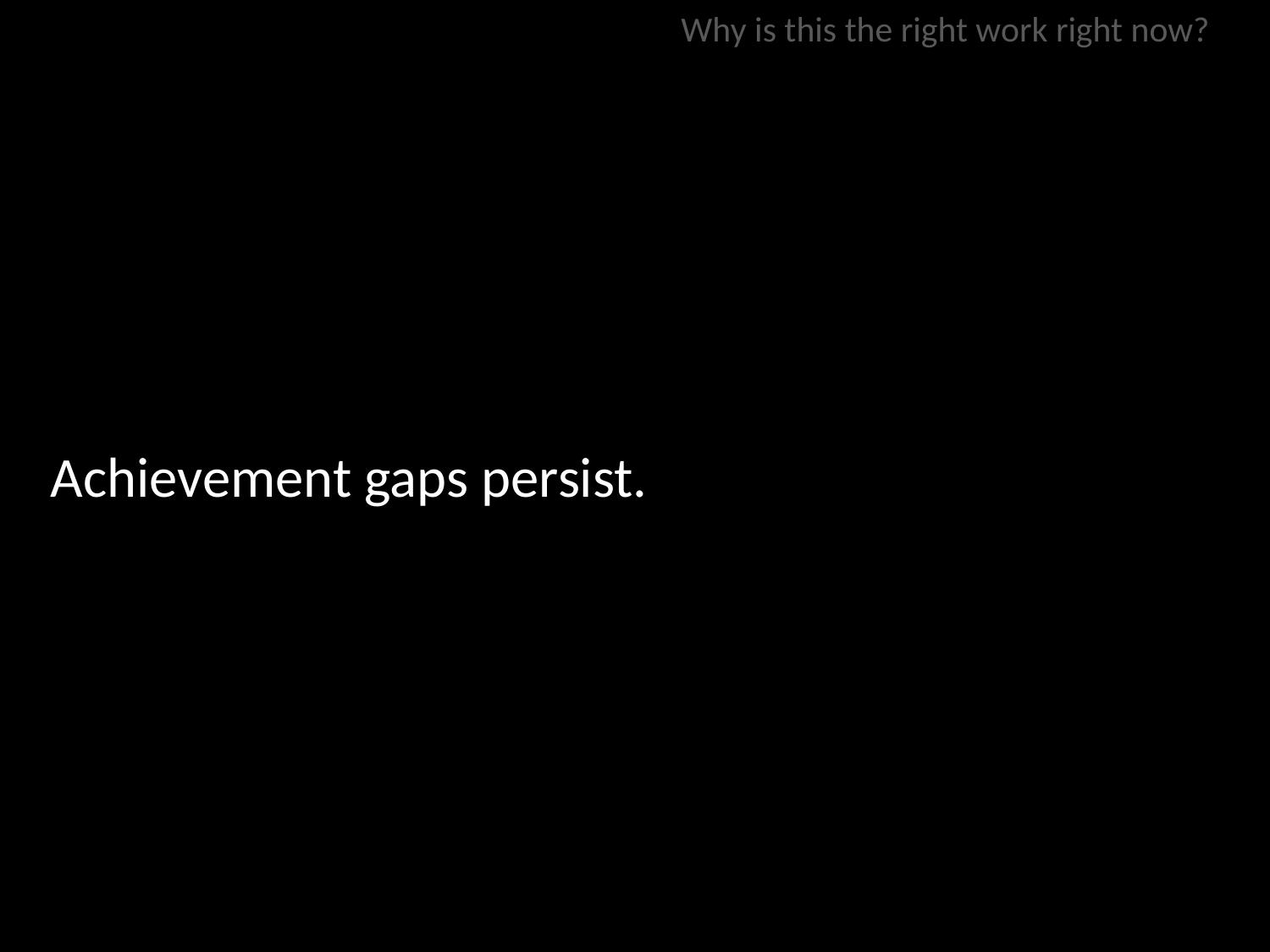

Why is this the right work right now?
Achievement gaps persist.